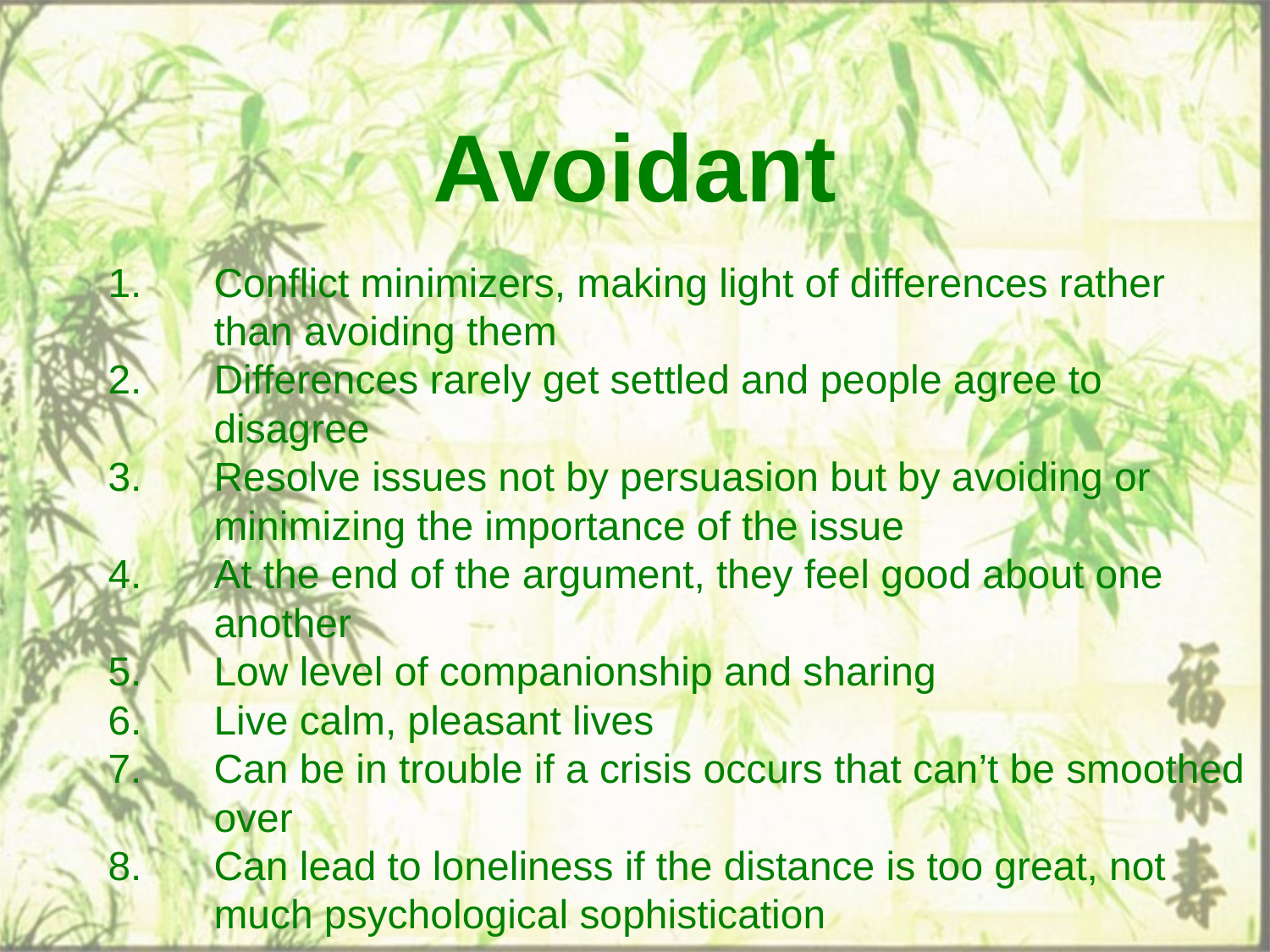

# Avoidant
Conflict minimizers, making light of differences rather than avoiding them
Differences rarely get settled and people agree to disagree
Resolve issues not by persuasion but by avoiding or minimizing the importance of the issue
At the end of the argument, they feel good about one another
Low level of companionship and sharing
Live calm, pleasant lives
Can be in trouble if a crisis occurs that can’t be smoothed over
Can lead to loneliness if the distance is too great, not much psychological sophistication